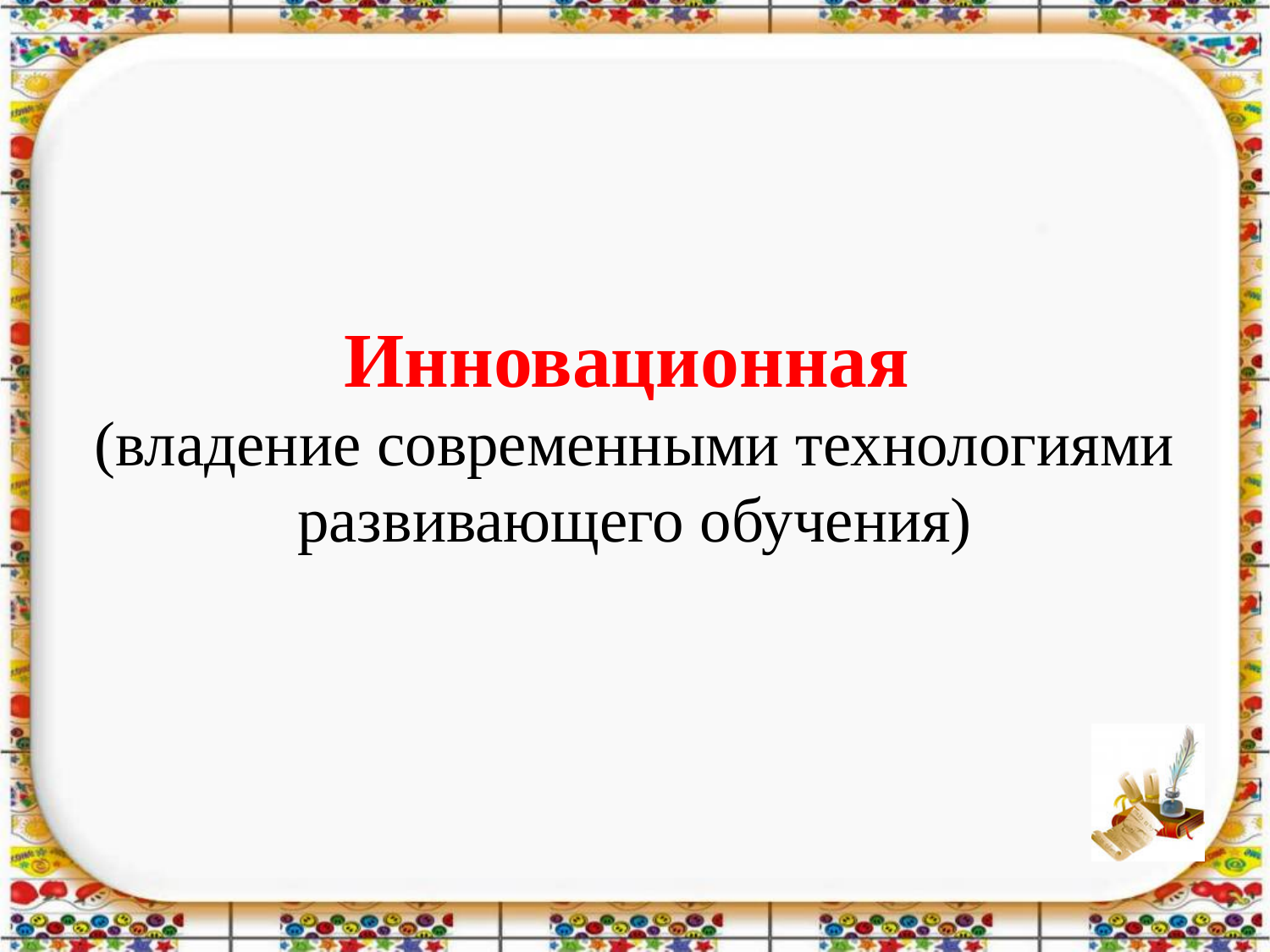

# Инновационная (владение современными технологиями развивающего обучения)